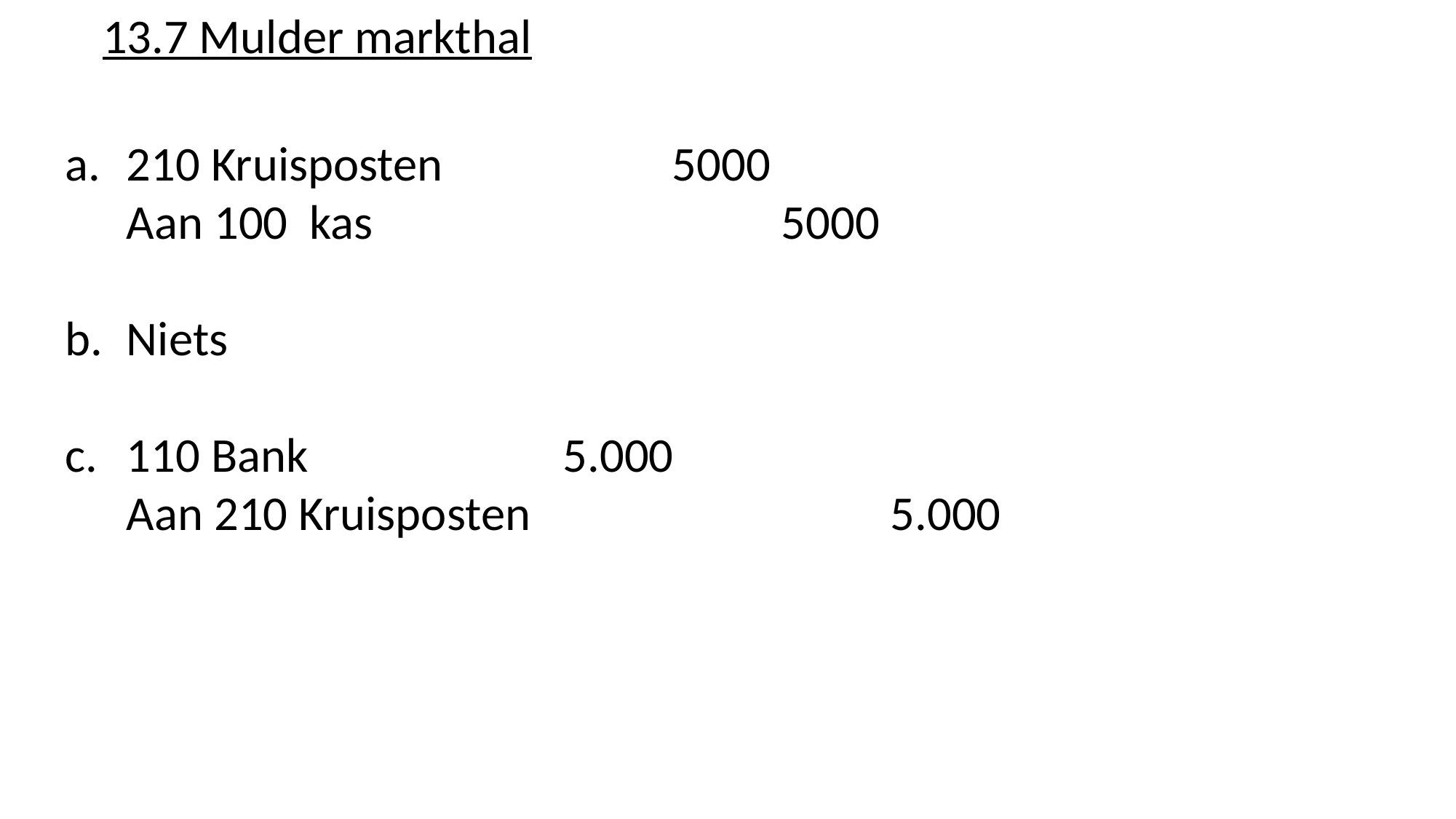

13.7 Mulder markthal
210 Kruisposten 		5000
	Aan 100  kas   				5000

Niets

110 Bank			5.000
	Aan 210 Kruisposten   			5.000